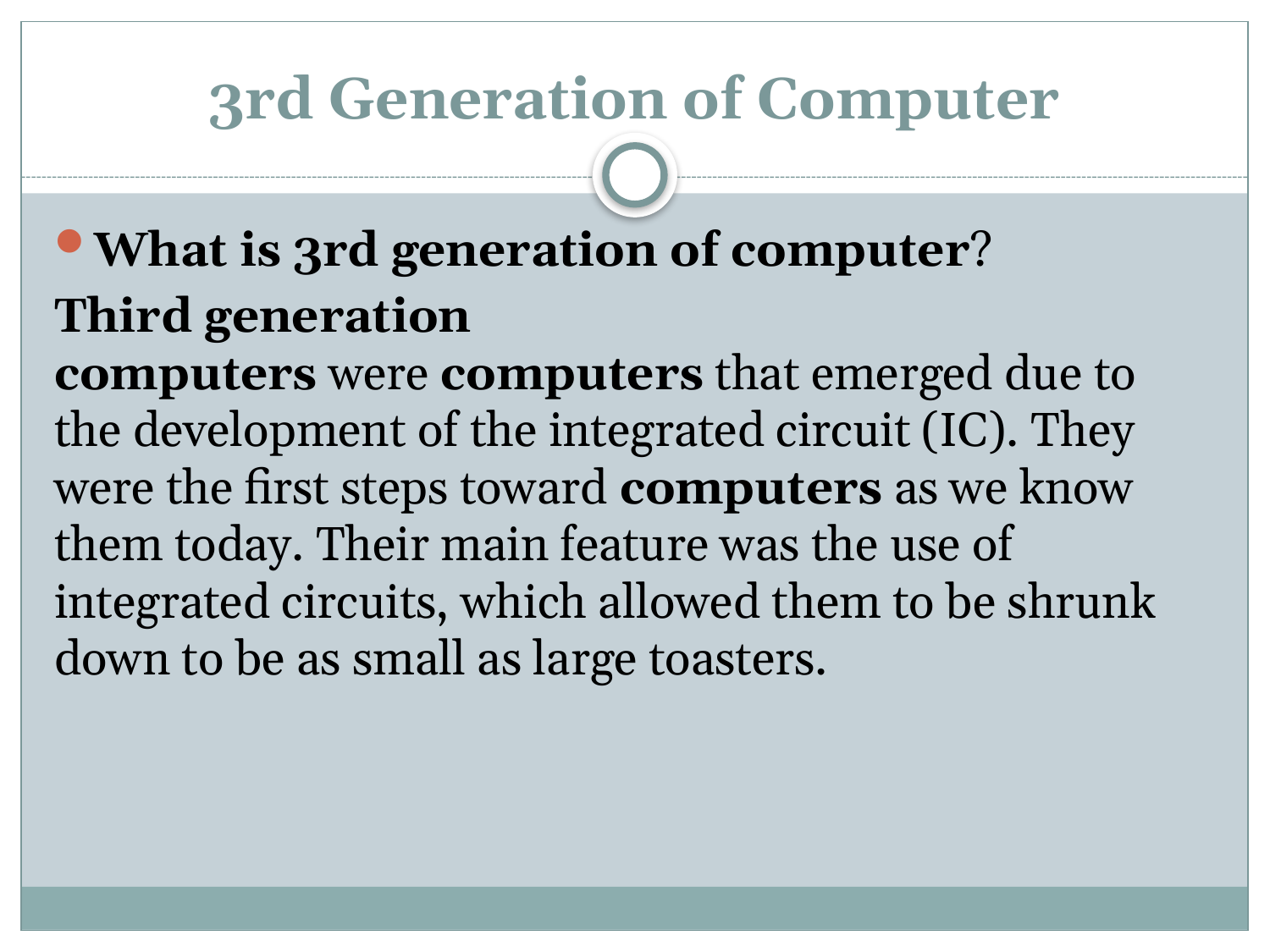

# 3rd Generation of Computer
What is 3rd generation of computer?
Third generation computers were computers that emerged due to the development of the integrated circuit (IC). They were the first steps toward computers as we know them today. Their main feature was the use of integrated circuits, which allowed them to be shrunk down to be as small as large toasters.